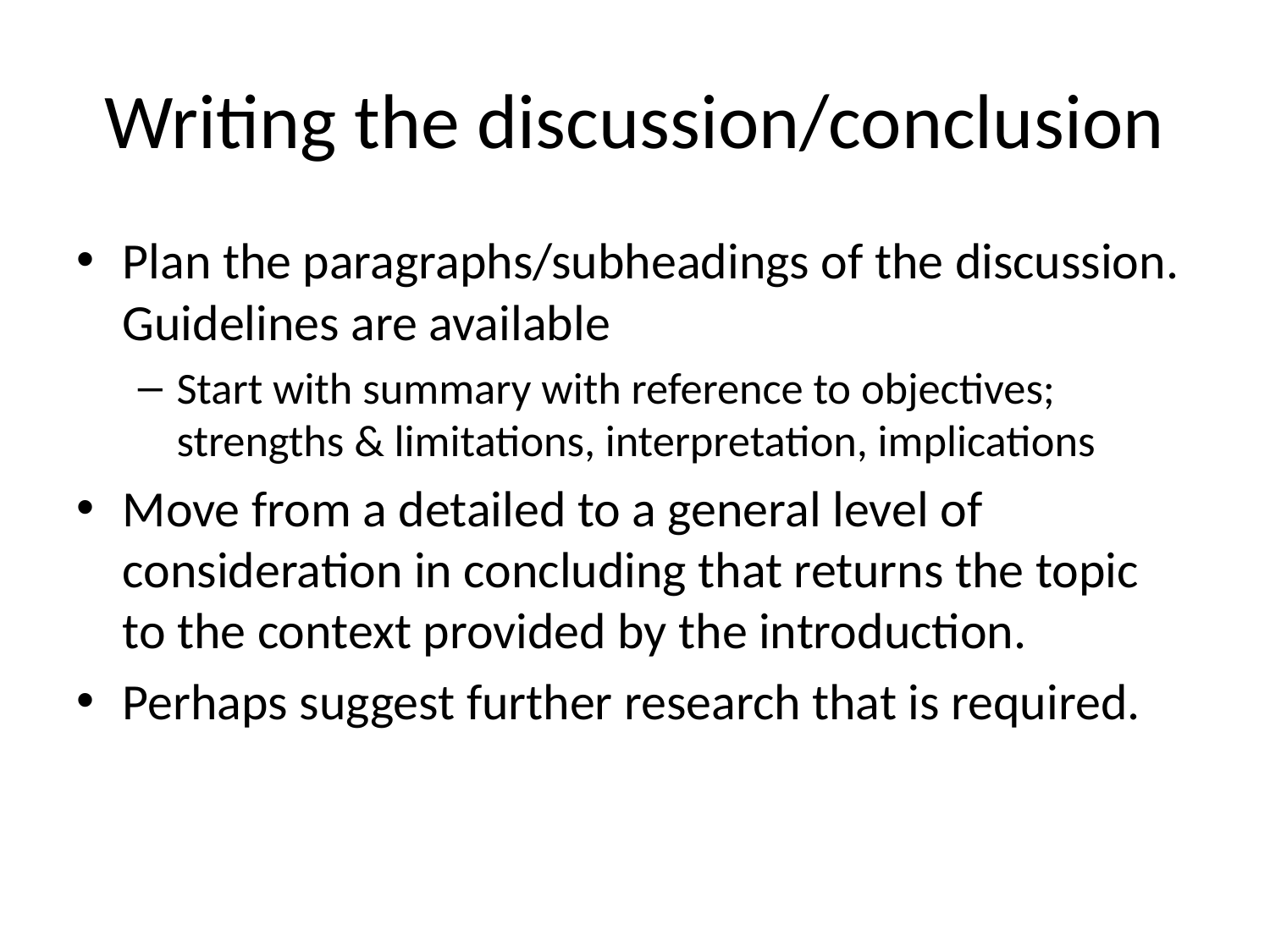

# Writing the discussion/conclusion
Plan the paragraphs/subheadings of the discussion. Guidelines are available
Start with summary with reference to objectives; strengths & limitations, interpretation, implications
Move from a detailed to a general level of consideration in concluding that returns the topic to the context provided by the introduction.
Perhaps suggest further research that is required.